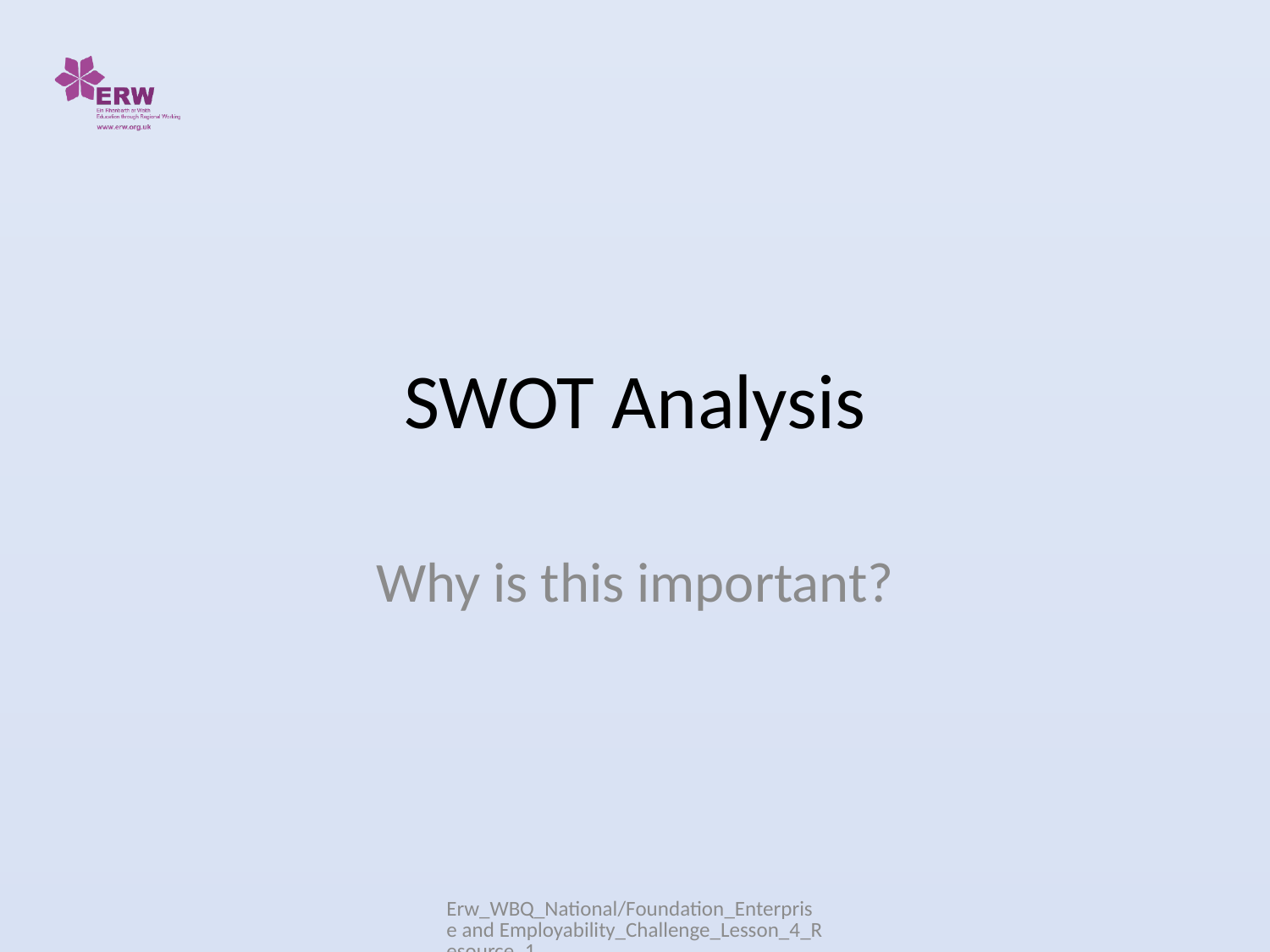

# SWOT Analysis
Why is this important?
Erw_WBQ_National/Foundation_Enterprise and Employability_Challenge_Lesson_4_Resource_1